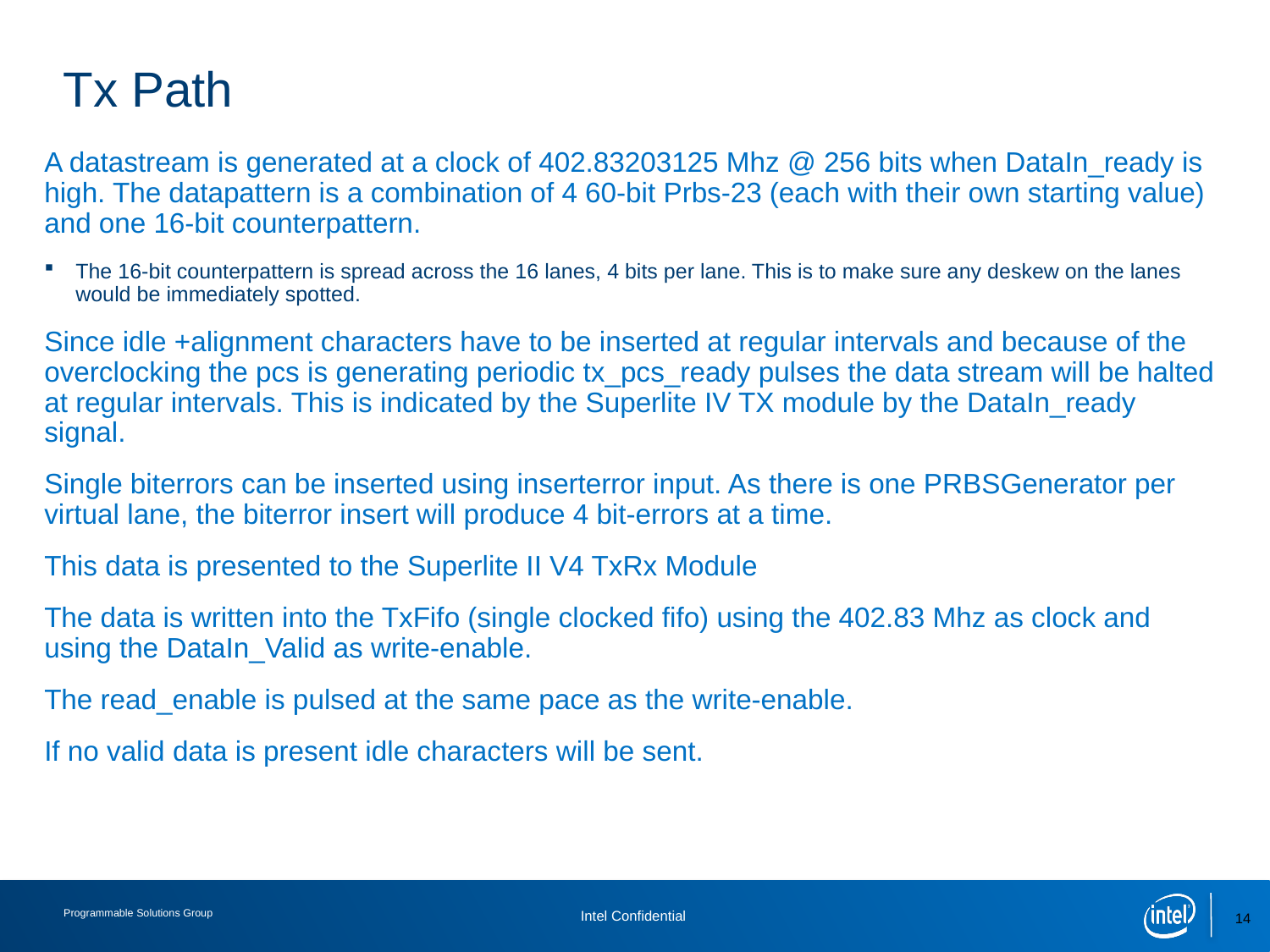

# Tx Path
A datastream is generated at a clock of 402.83203125 Mhz @ 256 bits when DataIn_ready is high. The datapattern is a combination of 4 60-bit Prbs-23 (each with their own starting value) and one 16-bit counterpattern.
The 16-bit counterpattern is spread across the 16 lanes, 4 bits per lane. This is to make sure any deskew on the lanes would be immediately spotted.
Since idle +alignment characters have to be inserted at regular intervals and because of the overclocking the pcs is generating periodic tx_pcs_ready pulses the data stream will be halted at regular intervals. This is indicated by the Superlite IV TX module by the DataIn_ready signal.
Single biterrors can be inserted using inserterror input. As there is one PRBSGenerator per virtual lane, the biterror insert will produce 4 bit-errors at a time.
This data is presented to the Superlite II V4 TxRx Module
The data is written into the TxFifo (single clocked fifo) using the 402.83 Mhz as clock and using the DataIn_Valid as write-enable.
The read_enable is pulsed at the same pace as the write-enable.
If no valid data is present idle characters will be sent.
14